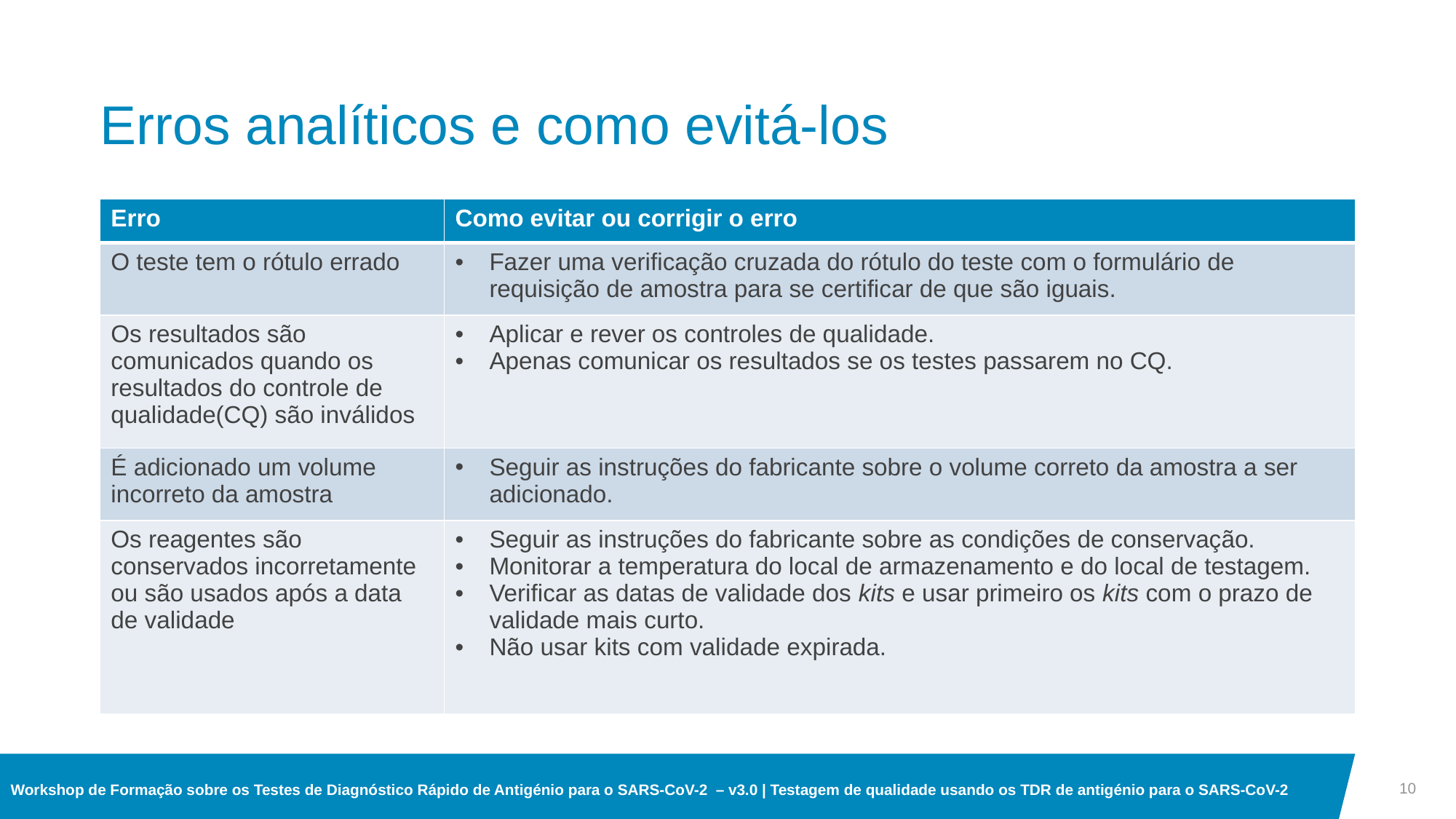

# Erros analíticos e como evitá-los
| Erro | Como evitar ou corrigir o erro |
| --- | --- |
| O teste tem o rótulo errado | Fazer uma verificação cruzada do rótulo do teste com o formulário de requisição de amostra para se certificar de que são iguais. |
| Os resultados são comunicados quando os resultados do controle de qualidade(CQ) são inválidos | Aplicar e rever os controles de qualidade. Apenas comunicar os resultados se os testes passarem no CQ. |
| É adicionado um volume incorreto da amostra | Seguir as instruções do fabricante sobre o volume correto da amostra a ser adicionado. |
| Os reagentes são conservados incorretamente ou são usados após a data de validade | Seguir as instruções do fabricante sobre as condições de conservação. Monitorar a temperatura do local de armazenamento e do local de testagem. Verificar as datas de validade dos kits e usar primeiro os kits com o prazo de validade mais curto. Não usar kits com validade expirada. |
10
Workshop de Formação sobre os Testes de Diagnóstico Rápido de Antigénio para o SARS-CoV-2  – v3.0 | Testagem de qualidade usando os TDR de antigénio para o SARS-CoV-2